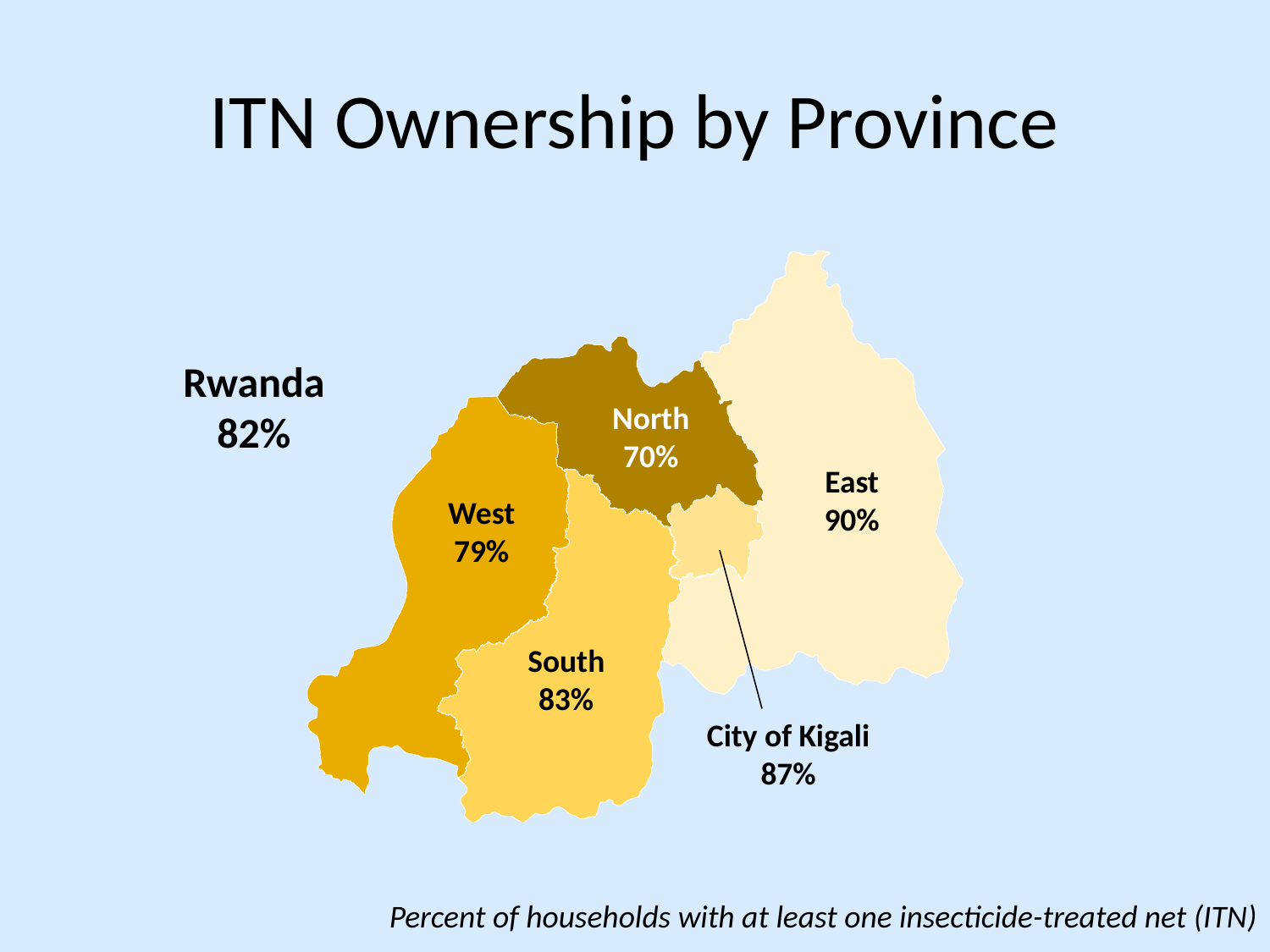

# ITN Ownership by Province

Rwanda
82%
North
70%
East
90%
West
79%
South
83%
City of Kigali
87%
Percent of households with at least one insecticide-treated net (ITN)